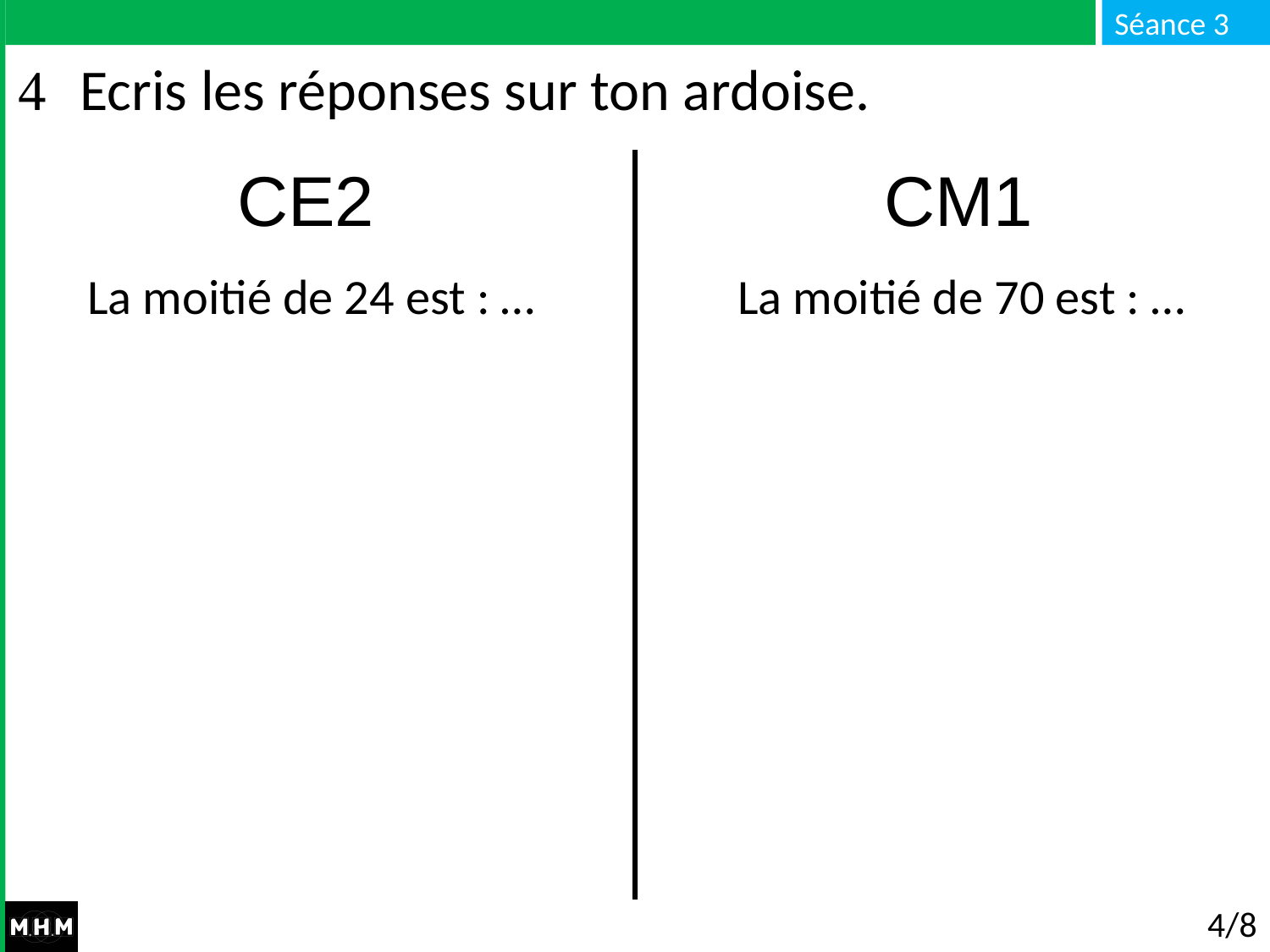

# Ecris les réponses sur ton ardoise.
CE2                          CM1

La moitié de 24 est : …

La moitié de 70 est : …

4/8